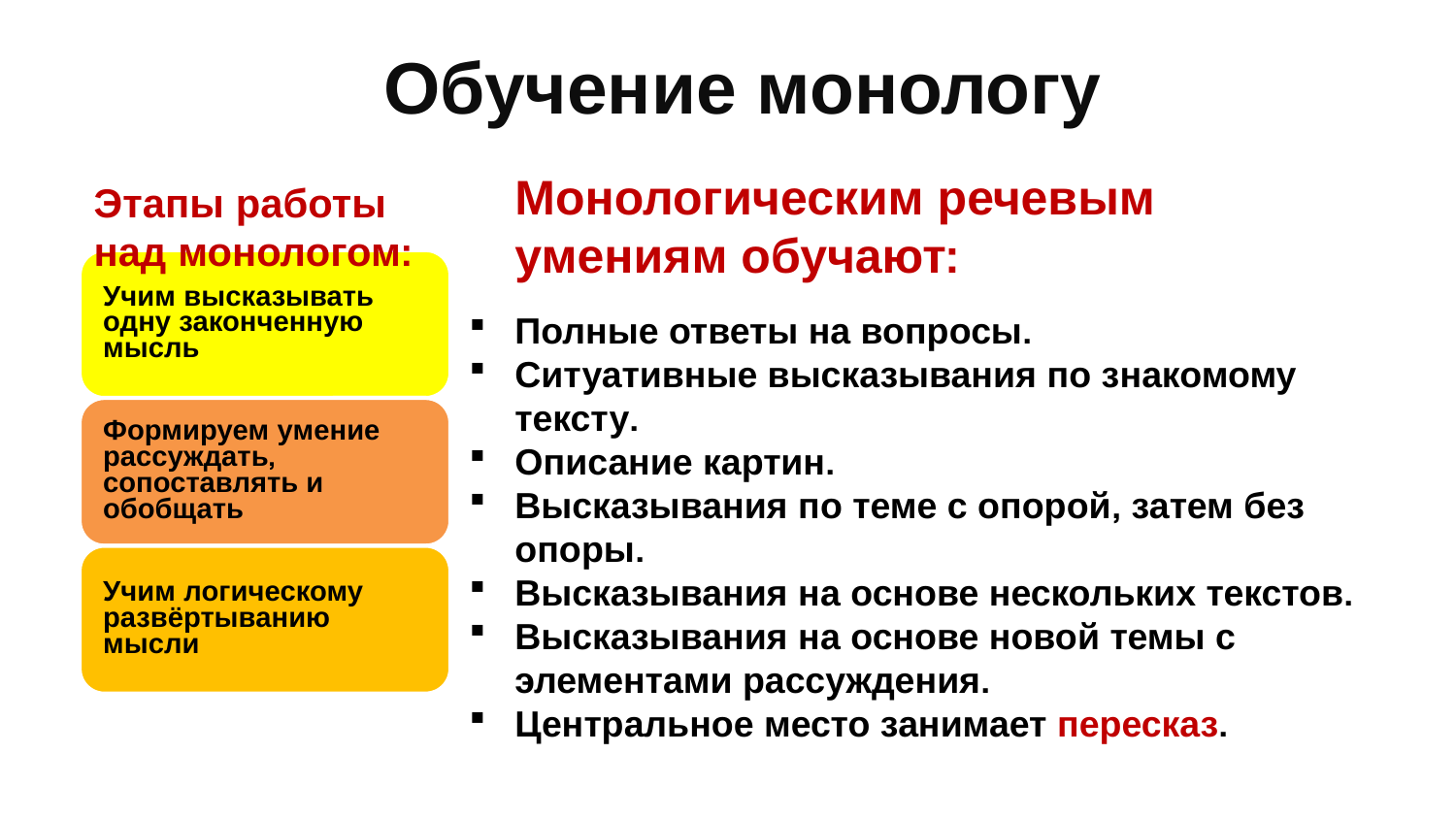

Обучение монологу
Монологическим речевым умениям обучают:
Этапы работы над монологом:
Учим высказывать одну законченную мысль
Учим логическому развёртыванию мысли
Формируем умение рассуждать, сопоставлять и обобщать
Полные ответы на вопросы.
Ситуативные высказывания по знакомому тексту.
Описание картин.
Высказывания по теме с опорой, затем без опоры.
Высказывания на основе нескольких текстов.
Высказывания на основе новой темы с элементами рассуждения.
Центральное место занимает пересказ.